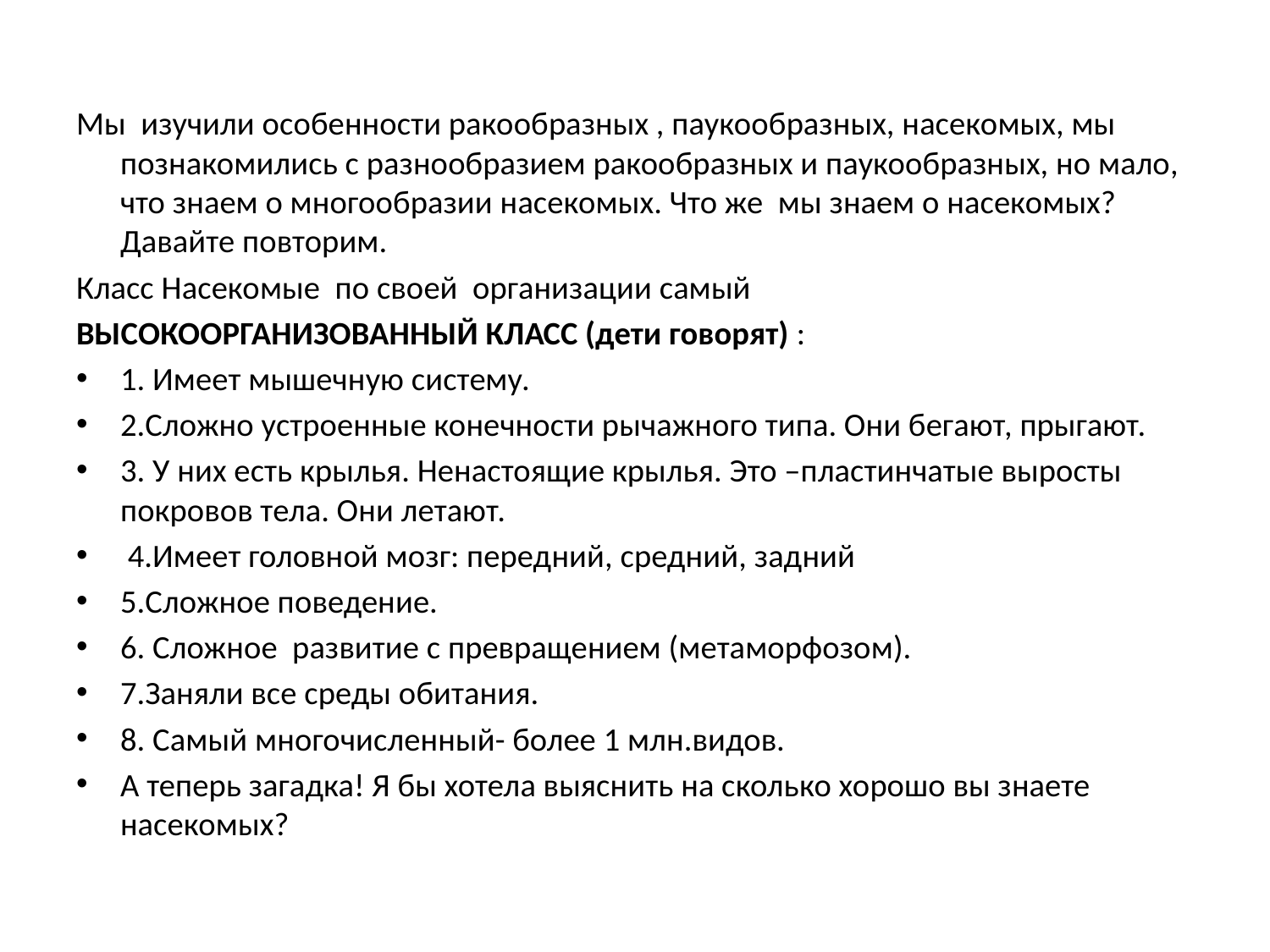

Мы  изучили особенности ракообразных , паукообразных, насекомых, мы познакомились с разнообразием ракообразных и паукообразных, но мало, что знаем о многообразии насекомых. Что же  мы знаем о насекомых? Давайте повторим.
Класс Насекомые  по своей  организации самый
ВЫСОКООРГАНИЗОВАННЫЙ КЛАСС (дети говорят) :
1. Имеет мышечную систему.
2.Сложно устроенные конечности рычажного типа. Они бегают, прыгают.
3. У них есть крылья. Ненастоящие крылья. Это –пластинчатые выросты покровов тела. Они летают.
 4.Имеет головной мозг: передний, средний, задний
5.Сложное поведение.
6. Сложное  развитие с превращением (метаморфозом).
7.Заняли все среды обитания.
8. Самый многочисленный- более 1 млн.видов.
А теперь загадка! Я бы хотела выяснить на сколько хорошо вы знаете насекомых?